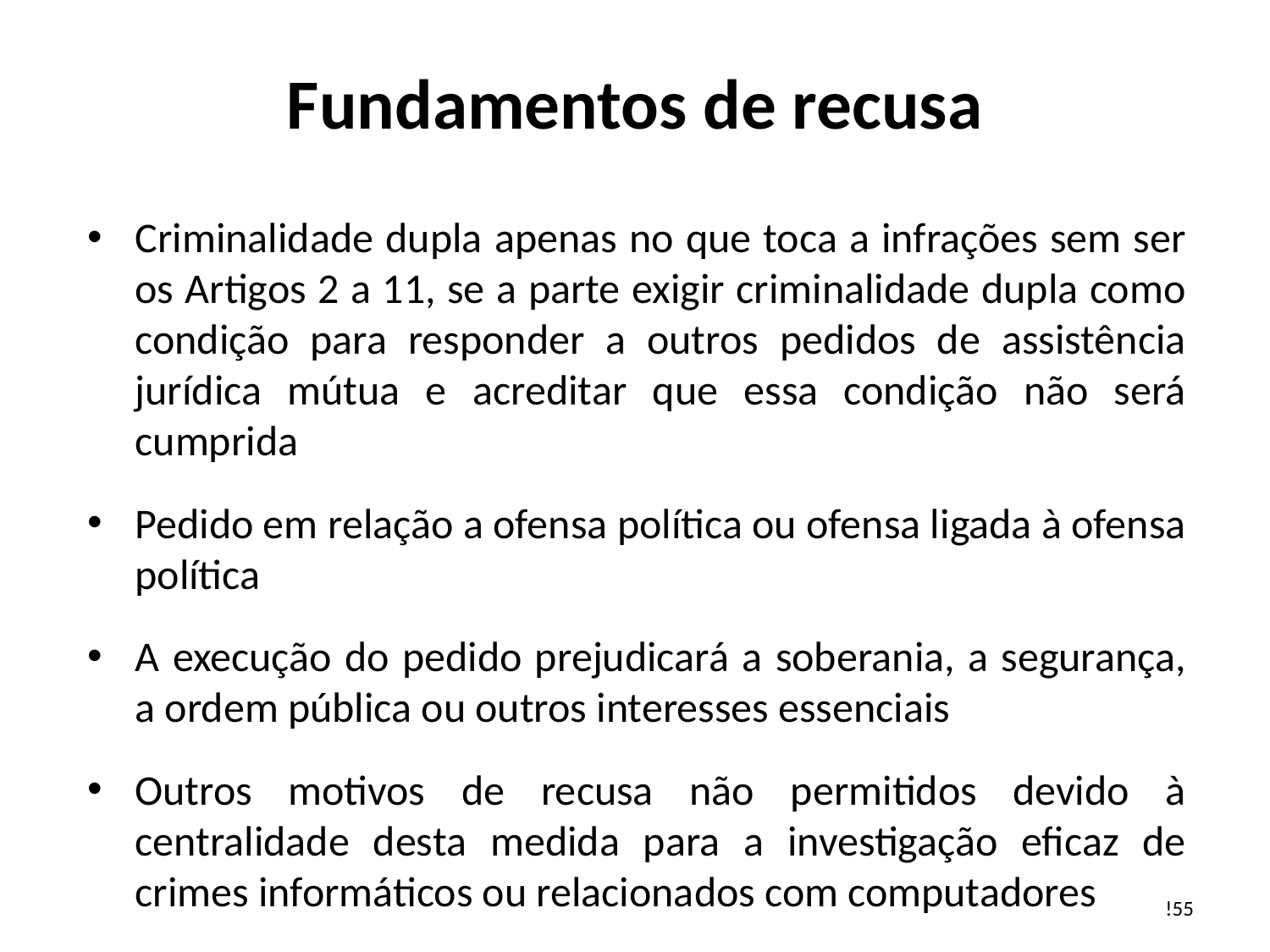

# Fundamentos de recusa
Criminalidade dupla apenas no que toca a infrações sem ser os Artigos 2 a 11, se a parte exigir criminalidade dupla como condição para responder a outros pedidos de assistência jurídica mútua e acreditar que essa condição não será cumprida
Pedido em relação a ofensa política ou ofensa ligada à ofensa política
A execução do pedido prejudicará a soberania, a segurança, a ordem pública ou outros interesses essenciais
Outros motivos de recusa não permitidos devido à centralidade desta medida para a investigação eficaz de crimes informáticos ou relacionados com computadores
!55